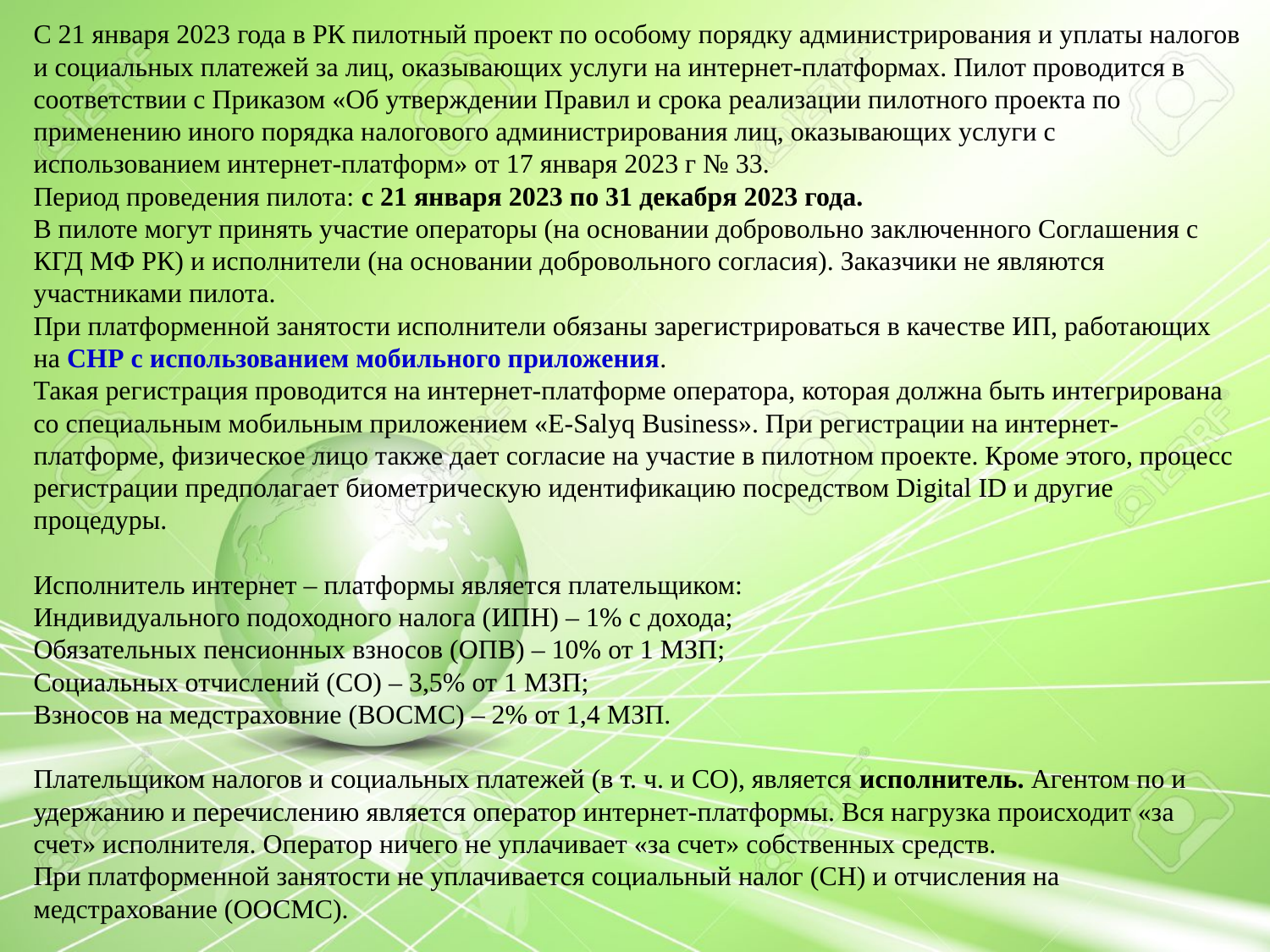

С 21 января 2023 года в РК пилотный проект по особому порядку администрирования и уплаты налогов и социальных платежей за лиц, оказывающих услуги на интернет-платформах. Пилот проводится в соответствии с Приказом «Об утверждении Правил и срока реализации пилотного проекта по применению иного порядка налогового администрирования лиц, оказывающих услуги с использованием интернет-платформ» от 17 января 2023 г № 33.
Период проведения пилота: с 21 января 2023 по 31 декабря 2023 года.
В пилоте могут принять участие операторы (на основании добровольно заключенного Соглашения с КГД МФ РК) и исполнители (на основании добровольного согласия). Заказчики не являются участниками пилота.
При платформенной занятости исполнители обязаны зарегистрироваться в качестве ИП, работающих на СНР с использованием мобильного приложения.
Такая регистрация проводится на интернет-платформе оператора, которая должна быть интегрирована со специальным мобильным приложением «E-Salyq Business». При регистрации на интернет-платформе, физическое лицо также дает согласие на участие в пилотном проекте. Кроме этого, процесс регистрации предполагает биометрическую идентификацию посредством Digital ID и другие процедуры.

Исполнитель интернет – платформы является плательщиком:
Индивидуального подоходного налога (ИПН) – 1% с дохода;
Обязательных пенсионных взносов (ОПВ) – 10% от 1 МЗП;
Социальных отчислений (СО) – 3,5% от 1 МЗП;
Взносов на медстраховние (ВОСМС) – 2% от 1,4 МЗП.

Плательщиком налогов и социальных платежей (в т. ч. и СО), является исполнитель. Агентом по и удержанию и перечислению является оператор интернет-платформы. Вся нагрузка происходит «за счет» исполнителя. Оператор ничего не уплачивает «за счет» собственных средств.
При платформенной занятости не уплачивается социальный налог (СН) и отчисления на медстрахование (ООСМС).